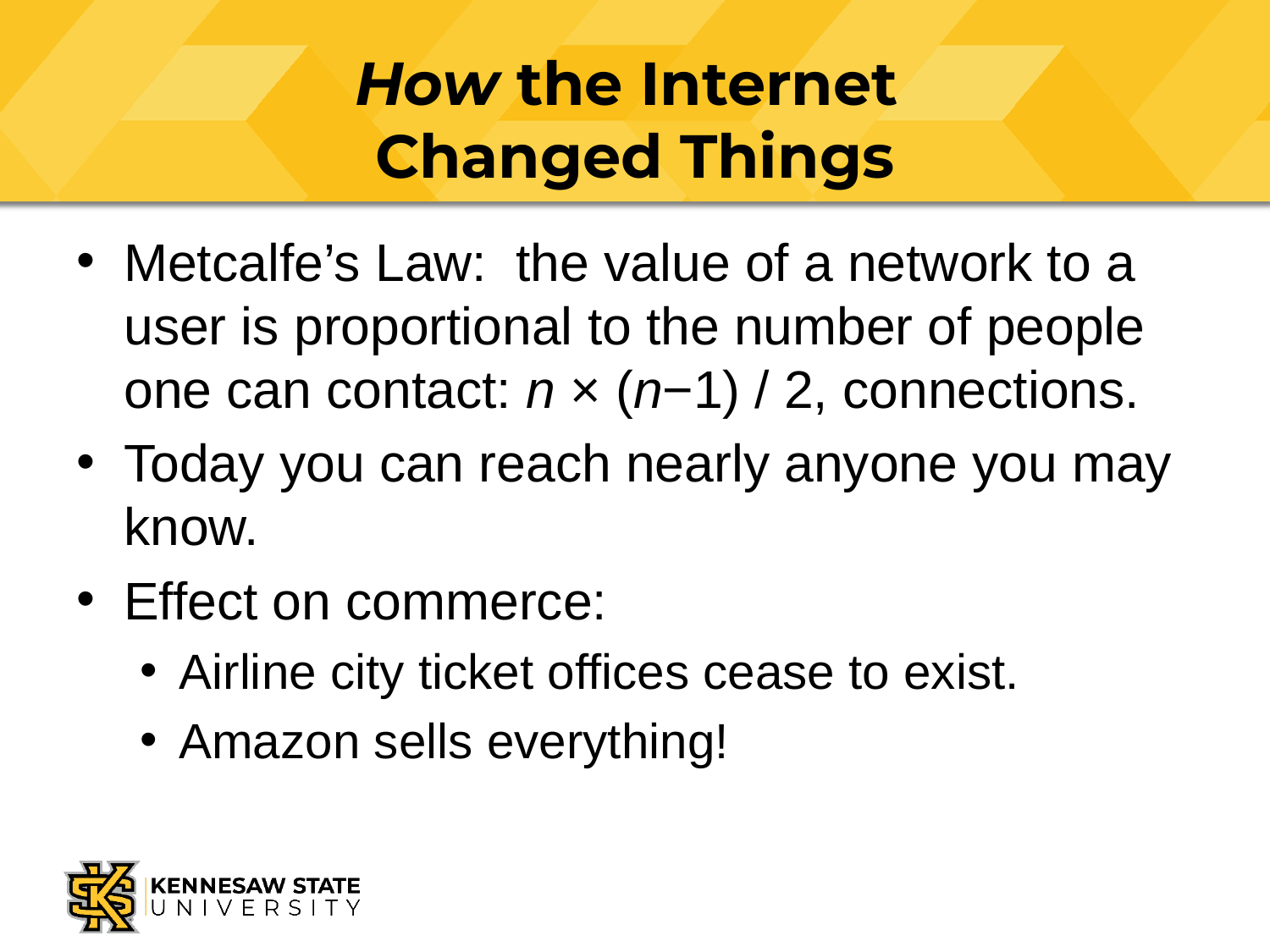

# How the Internet Changed Things
Metcalfe’s Law:  the value of a network to a user is proportional to the number of people one can contact: n × (n−1) / 2, connections.
Today you can reach nearly anyone you may know.
Effect on commerce:
Airline city ticket offices cease to exist.
Amazon sells everything!